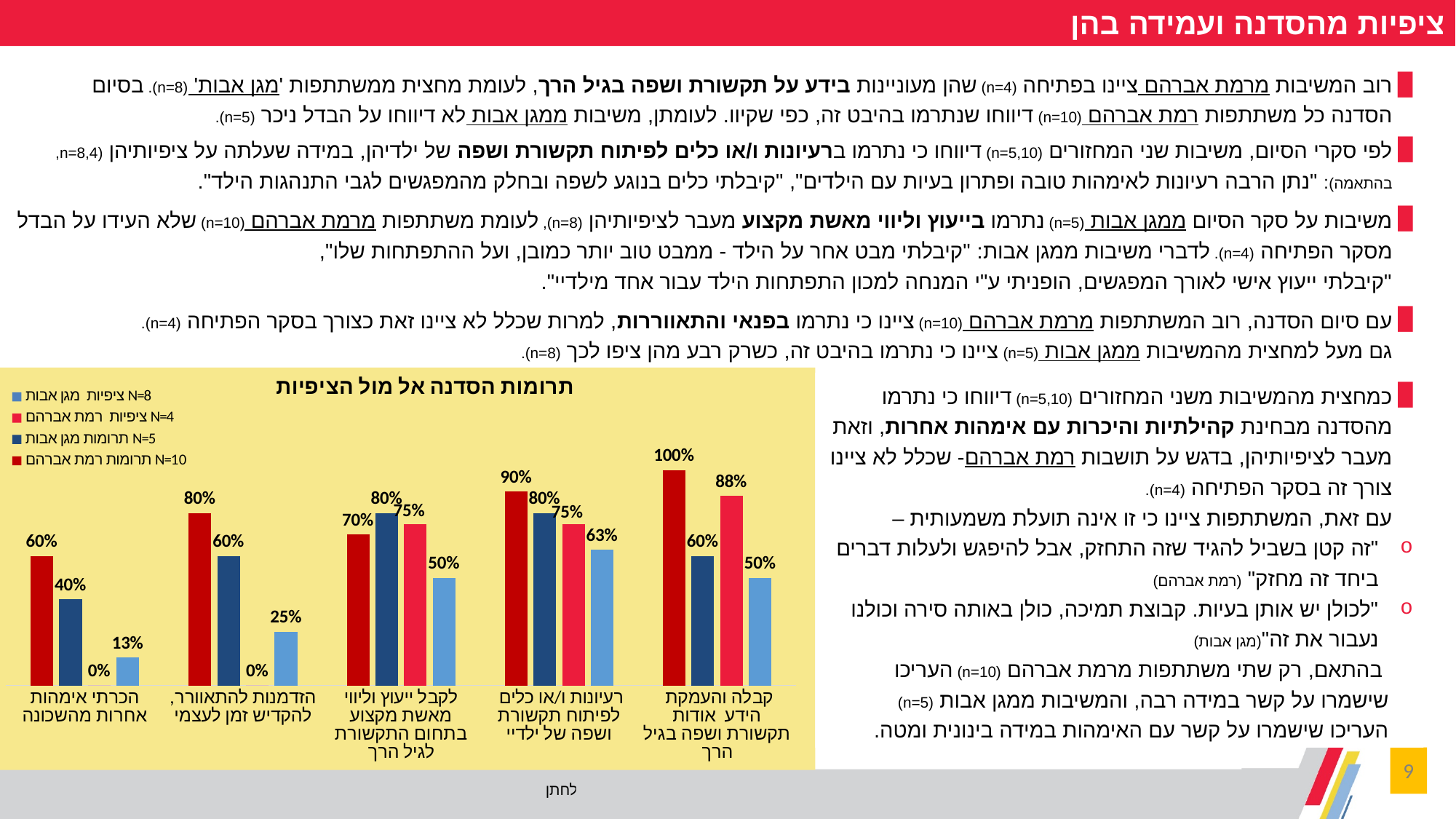

ציפיות מהסדנה ועמידה בהן
| רוב המשיבות מרמת אברהם ציינו בפתיחה (n=4) שהן מעוניינות בידע על תקשורת ושפה בגיל הרך, לעומת מחצית ממשתתפות 'מגן אבות' (n=8). בסיום הסדנה כל משתתפות רמת אברהם (n=10) דיווחו שנתרמו בהיבט זה, כפי שקיוו. לעומתן, משיבות ממגן אבות לא דיווחו על הבדל ניכר (n=5). |
| --- |
לפי סקרי הסיום, משיבות שני המחזורים (n=5,10) דיווחו כי נתרמו ברעיונות ו/או כלים לפיתוח תקשורת ושפה של ילדיהן, במידה שעלתה על ציפיותיהן (n=8,4, בהתאמה): "נתן הרבה רעיונות לאימהות טובה ופתרון בעיות עם הילדים", "קיבלתי כלים בנוגע לשפה ובחלק מהמפגשים לגבי התנהגות הילד".
משיבות על סקר הסיום ממגן אבות (n=5) נתרמו בייעוץ וליווי מאשת מקצוע מעבר לציפיותיהן (n=8), לעומת משתתפות מרמת אברהם (n=10) שלא העידו על הבדל מסקר הפתיחה (n=4). לדברי משיבות ממגן אבות: "קיבלתי מבט אחר על הילד - ממבט טוב יותר כמובן, ועל ההתפתחות שלו",
"קיבלתי ייעוץ אישי לאורך המפגשים, הופניתי ע"י המנחה למכון התפתחות הילד עבור אחד מילדיי".
עם סיום הסדנה, רוב המשתתפות מרמת אברהם (n=10) ציינו כי נתרמו בפנאי והתאווררות, למרות שכלל לא ציינו זאת כצורך בסקר הפתיחה (n=4).
גם מעל למחצית מהמשיבות ממגן אבות (n=5) ציינו כי נתרמו בהיבט זה, כשרק רבע מהן ציפו לכך (n=8).

### Chart: תרומות הסדנה אל מול הציפיות

| Category | ציפיות  | ציפיות  | תרומות | תרומות |
|---|---|---|---|---|
| קבלה והעמקת  הידע  אודות תקשורת ושפה בגיל הרך | 0.5 | 0.88 | 0.6 | 1.0 |
|  רעיונות ו/או כלים לפיתוח תקשורת ושפה של ילדיי | 0.63 | 0.75 | 0.8 | 0.9 |
| לקבל ייעוץ וליווי מאשת מקצוע בתחום התקשורת לגיל הרך | 0.5 | 0.75 | 0.8 | 0.7 |
| הזדמנות להתאוורר, להקדיש זמן לעצמי | 0.25 | 0.0 | 0.6 | 0.8 |
| הכרתי אימהות אחרות מהשכונה | 0.13 | 0.0 | 0.4 | 0.6 |
כמחצית מהמשיבות משני המחזורים (n=5,10) דיווחו כי נתרמו מהסדנה מבחינת קהילתיות והיכרות עם אימהות אחרות, וזאת מעבר לציפיותיהן, בדגש על תושבות רמת אברהם- שכלל לא ציינו צורך זה בסקר הפתיחה (n=4).
עם זאת, המשתתפות ציינו כי זו אינה תועלת משמעותית –
"זה קטן בשביל להגיד שזה התחזק, אבל להיפגש ולעלות דברים ביחד זה מחזק" (רמת אברהם)
"לכולן יש אותן בעיות. קבוצת תמיכה, כולן באותה סירה וכולנו
נעבור את זה"(מגן אבות)
     בהתאם, רק שתי משתתפות מרמת אברהם (n=10) העריכו
    שישמרו על קשר במידה רבה, והמשיבות ממגן אבות (n=5)
    העריכו שישמרו על קשר עם האימהות במידה בינונית ומטה.
9